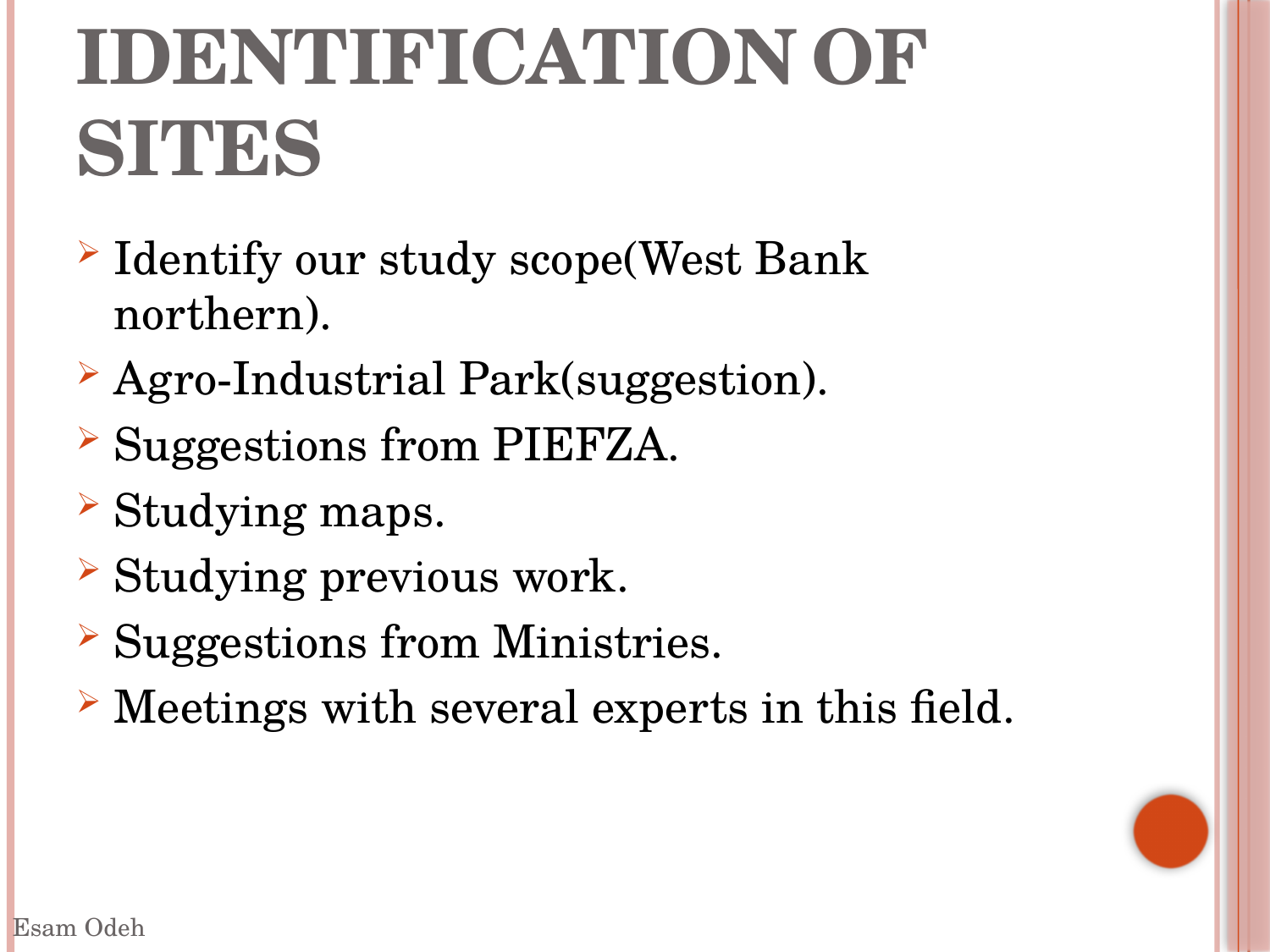

# Identification of Sites
Identify our study scope(West Bank northern).
Agro-Industrial Park(suggestion).
Suggestions from PIEFZA.
Studying maps.
Studying previous work.
Suggestions from Ministries.
Meetings with several experts in this field.
Esam Odeh